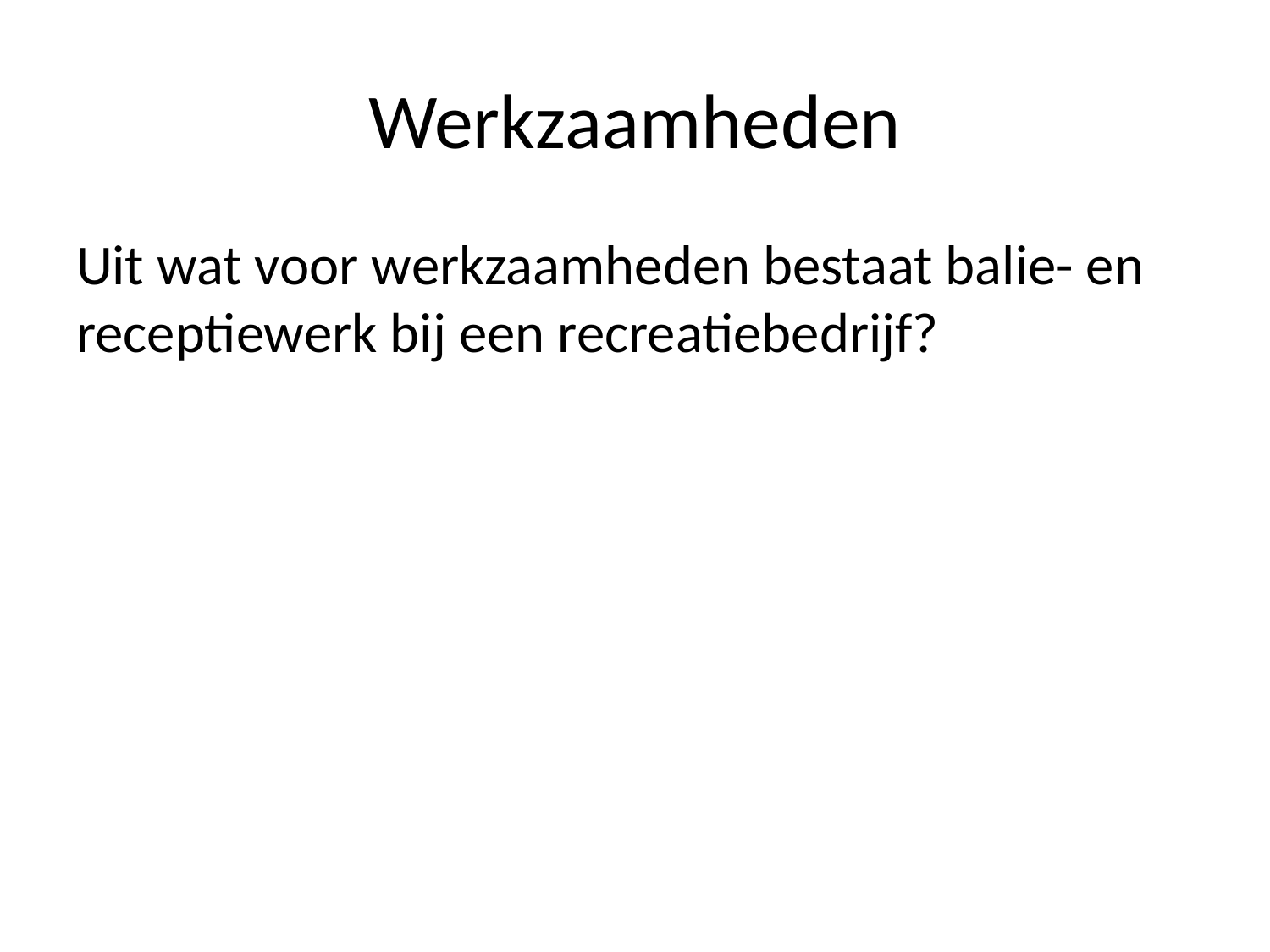

# Werkzaamheden
Uit wat voor werkzaamheden bestaat balie- en receptiewerk bij een recreatiebedrijf?